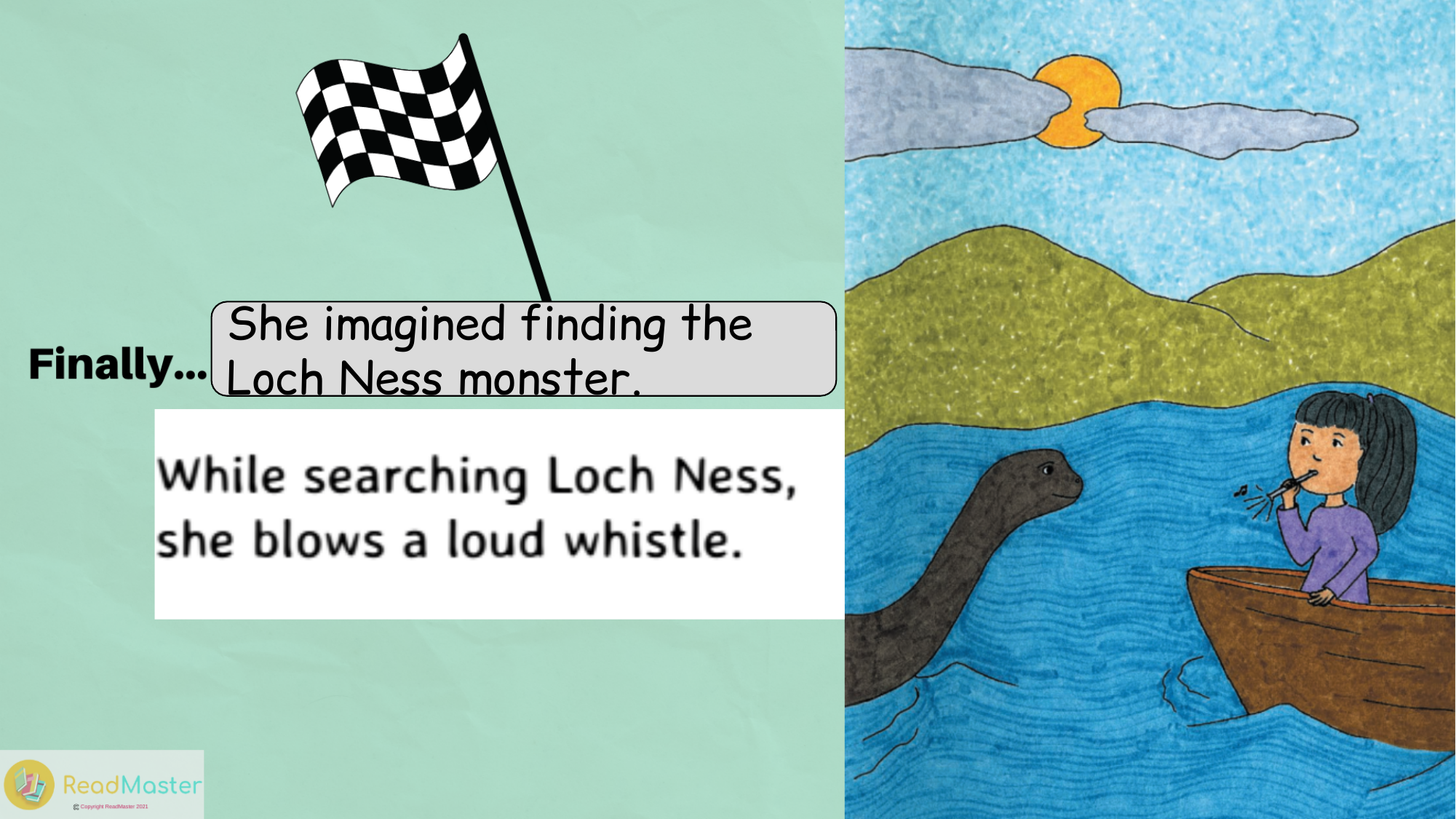

She imagined finding the Loch Ness monster.